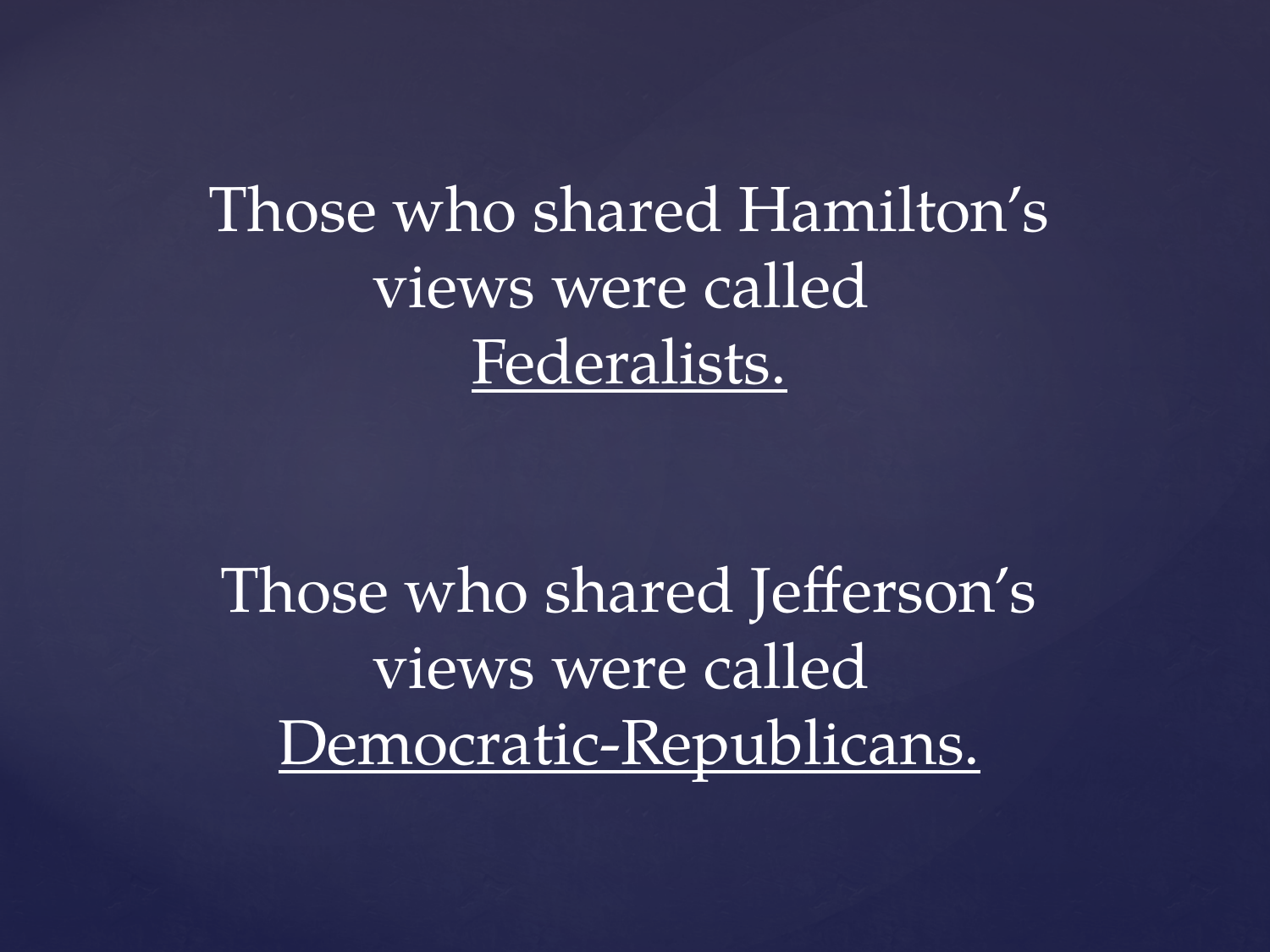

Those who shared Hamilton’s views were called
Federalists.

Those who shared Jefferson’s views were called
Democratic-Republicans.